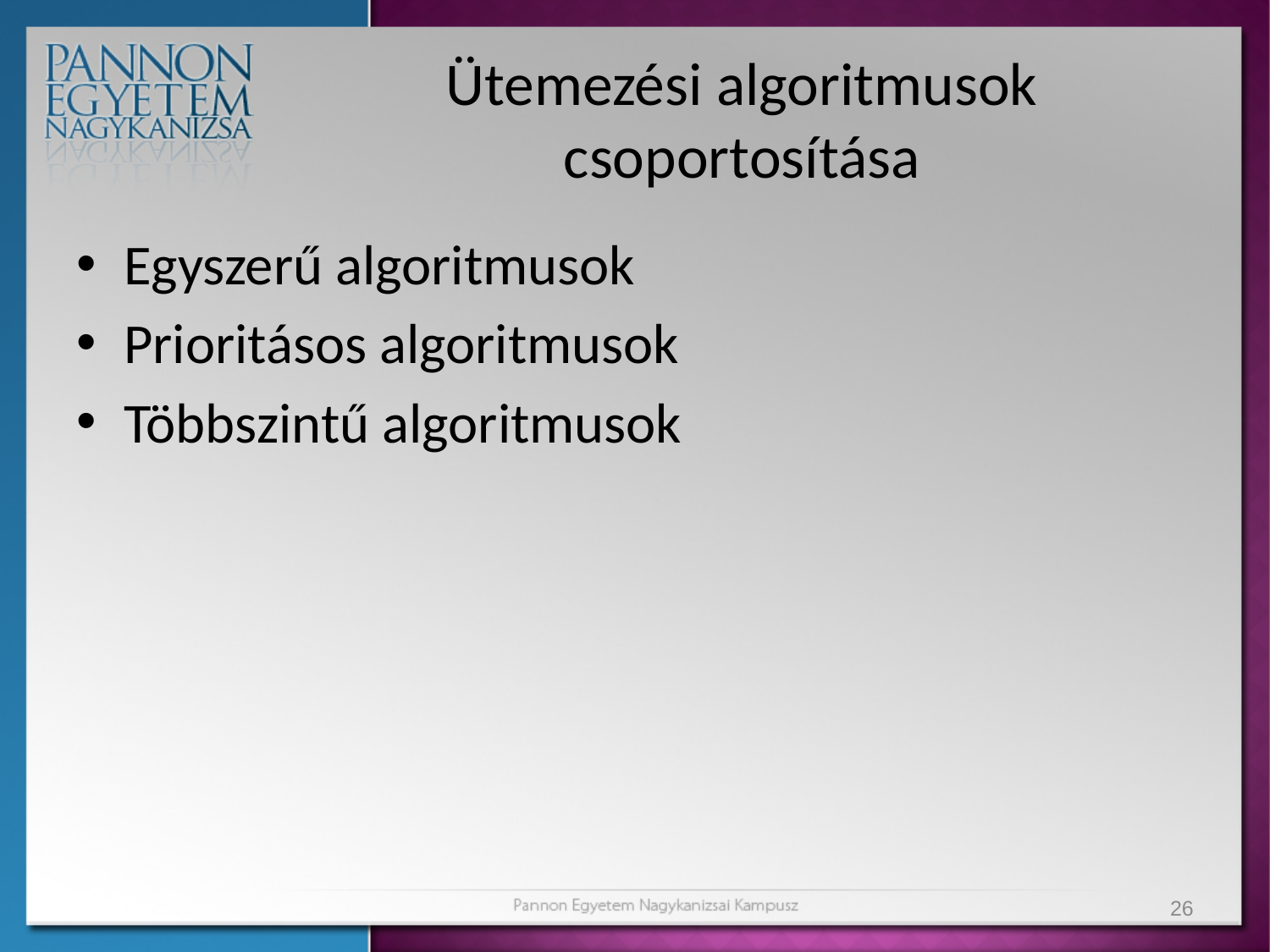

# Ütemezési algoritmusok csoportosítása
Egyszerű algoritmusok
Prioritásos algoritmusok
Többszintű algoritmusok
26